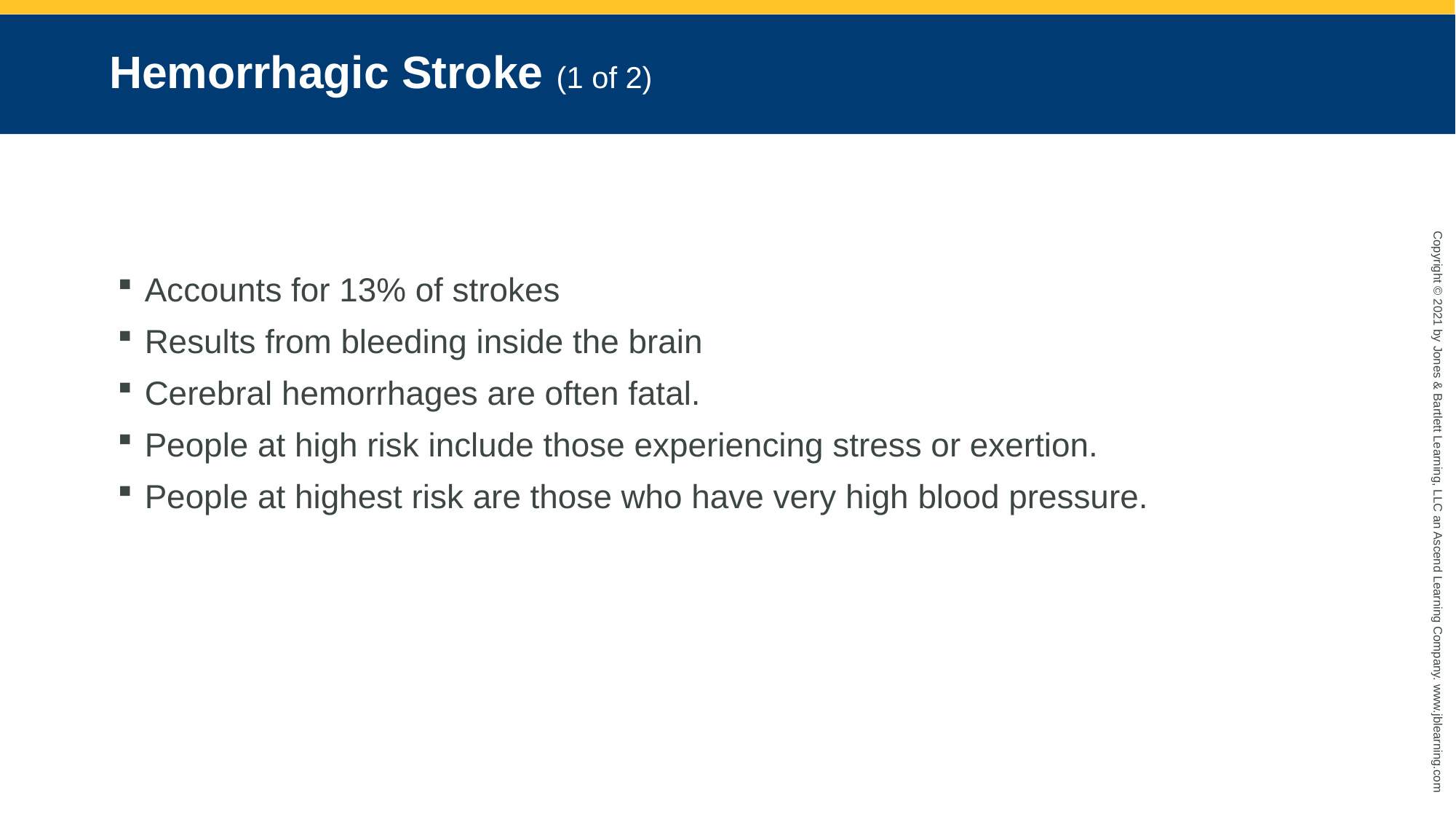

# Hemorrhagic Stroke (1 of 2)
Accounts for 13% of strokes
Results from bleeding inside the brain
Cerebral hemorrhages are often fatal.
People at high risk include those experiencing stress or exertion.
People at highest risk are those who have very high blood pressure.